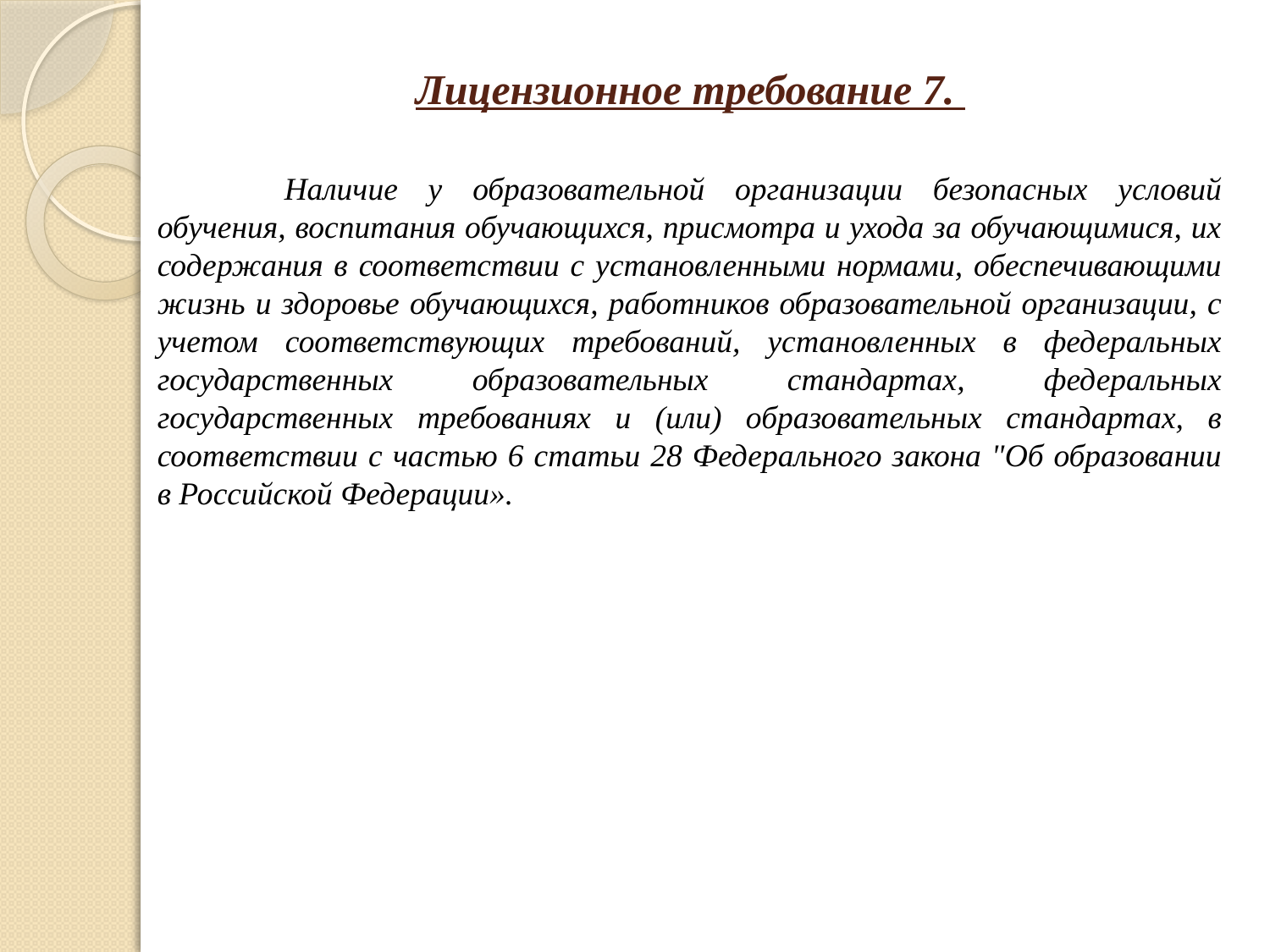

Лицензионное требование 7.
	Наличие у образовательной организации безопасных условий обучения, воспитания обучающихся, присмотра и ухода за обучающимися, их содержания в соответствии с установленными нормами, обеспечивающими жизнь и здоровье обучающихся, работников образовательной организации, с учетом соответствующих требований, установленных в федеральных государственных образовательных стандартах, федеральных государственных требованиях и (или) образовательных стандартах, в соответствии с частью 6 статьи 28 Федерального закона "Об образовании в Российской Федерации».